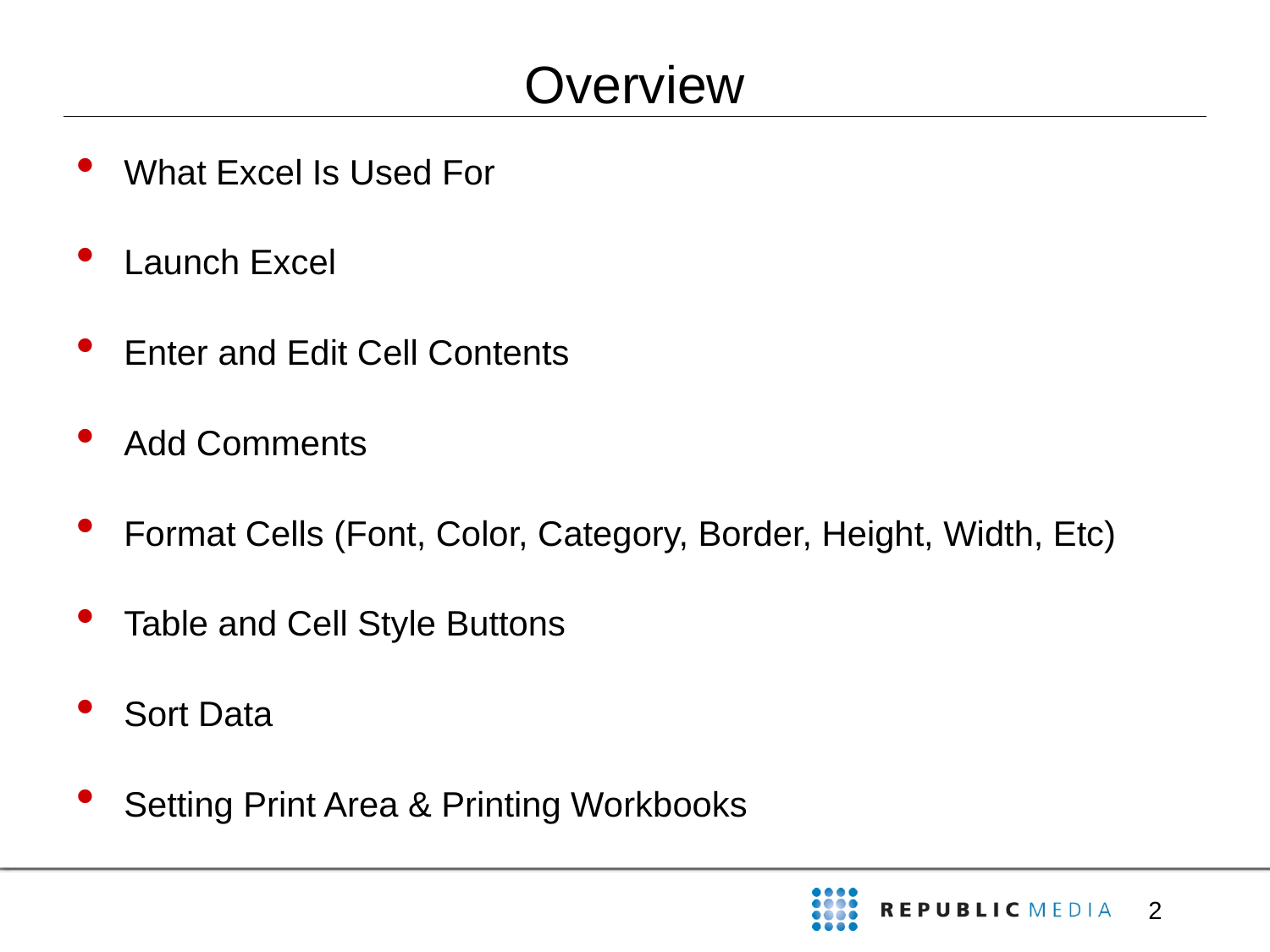

# Overview
What Excel Is Used For

Launch Excel

Enter and Edit Cell Contents

Add Comments

Format Cells (Font, Color, Category, Border, Height, Width, Etc)

Table and Cell Style Buttons

Sort Data

Setting Print Area & Printing Workbooks
2